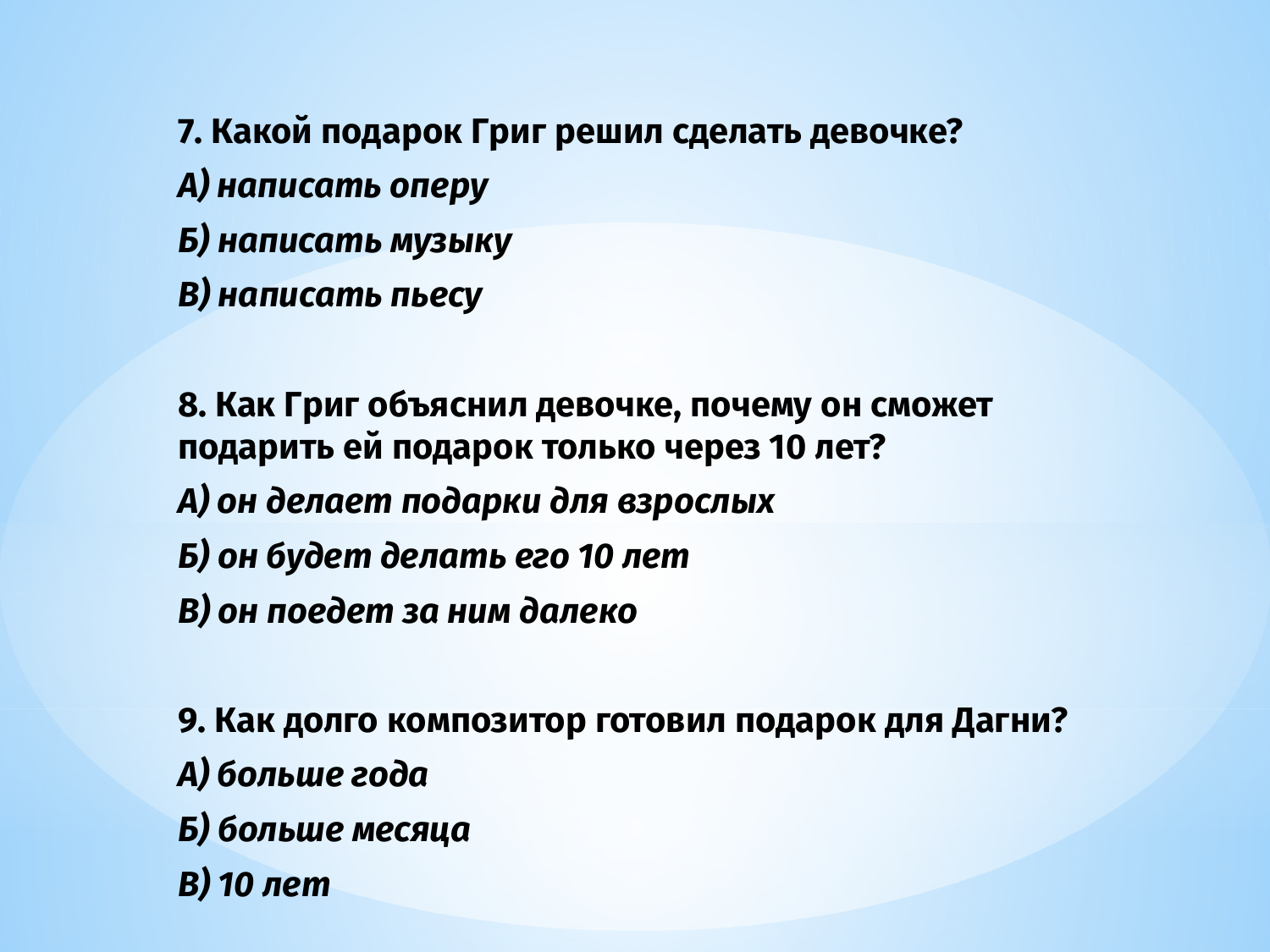

7. Какой подарок Григ решил сделать девочке?
А) написать оперу
Б) написать музыку
В) написать пьесу

8. Как Григ объяснил девочке, почему он сможет подарить ей подарок только через 10 лет?
А) он делает подарки для взрослых
Б) он будет делать его 10 лет
В) он поедет за ним далеко

9. Как долго композитор готовил подарок для Дагни?
А) больше года
Б) больше месяца
В) 10 лет

#